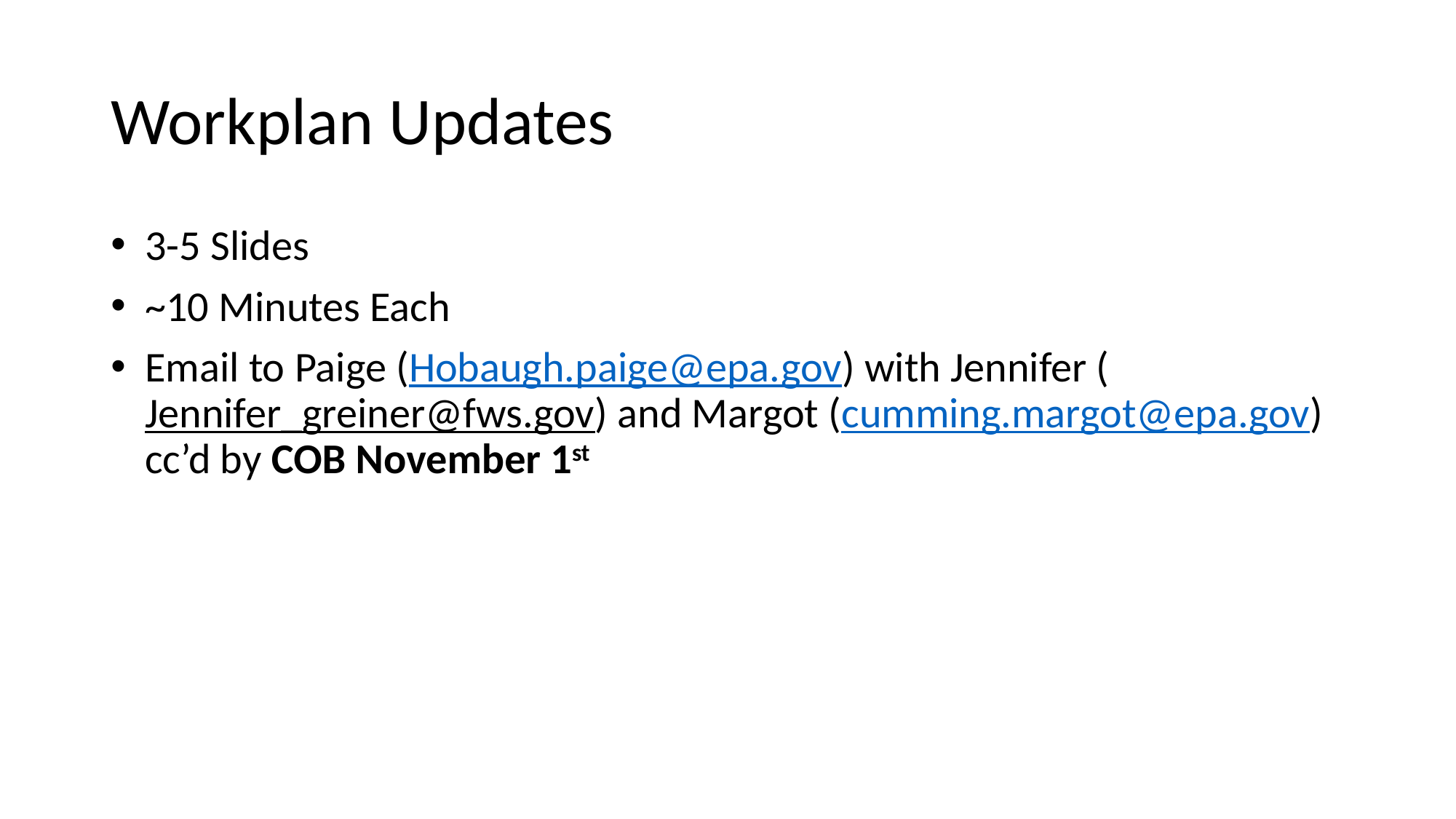

# Workplan Updates
3-5 Slides
~10 Minutes Each
Email to Paige (Hobaugh.paige@epa.gov) with Jennifer (Jennifer_greiner@fws.gov) and Margot (cumming.margot@epa.gov) cc’d by COB November 1st